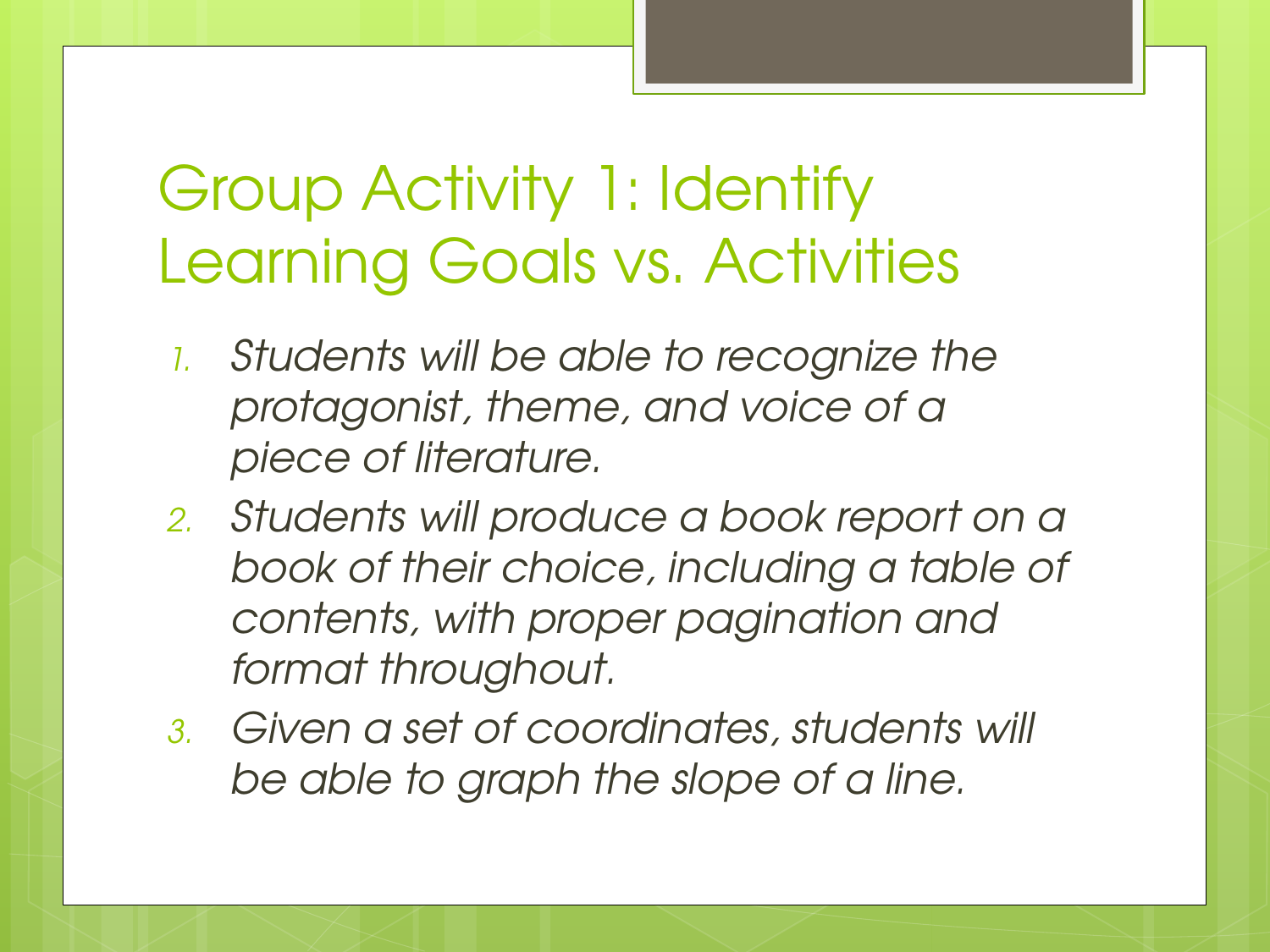

# Group Activity 1: Identify Learning Goals vs. Activities
Students will be able to recognize the protagonist, theme, and voice of a piece of literature.
Students will produce a book report on a book of their choice, including a table of contents, with proper pagination and format throughout.
Given a set of coordinates, students will be able to graph the slope of a line.